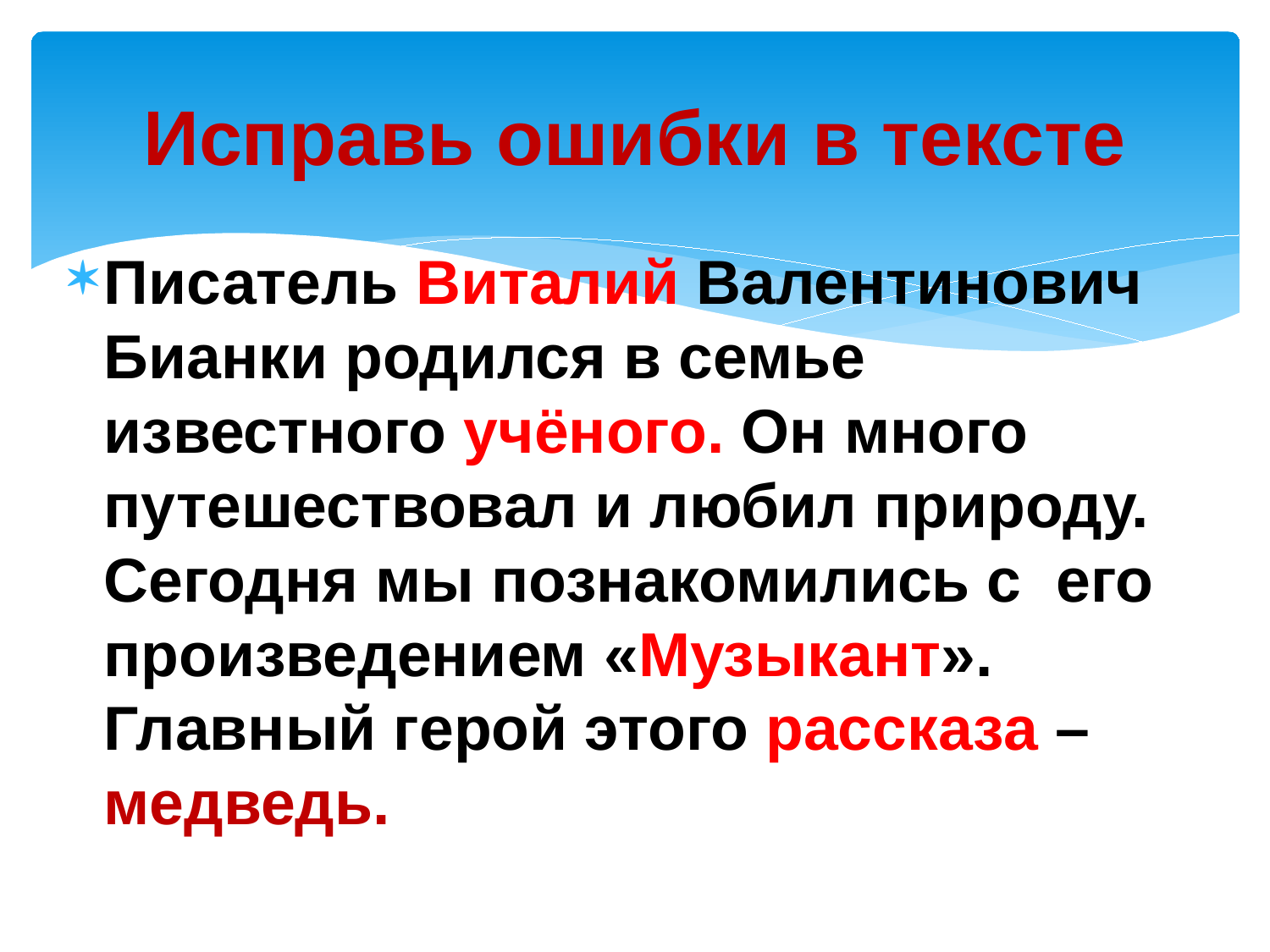

# Исправь ошибки в тексте
Писатель Виталий Валентинович Бианки родился в семье известного учёного. Он много путешествовал и любил природу. Сегодня мы познакомились с  его произведением «Музыкант». Главный герой этого рассказа – медведь.